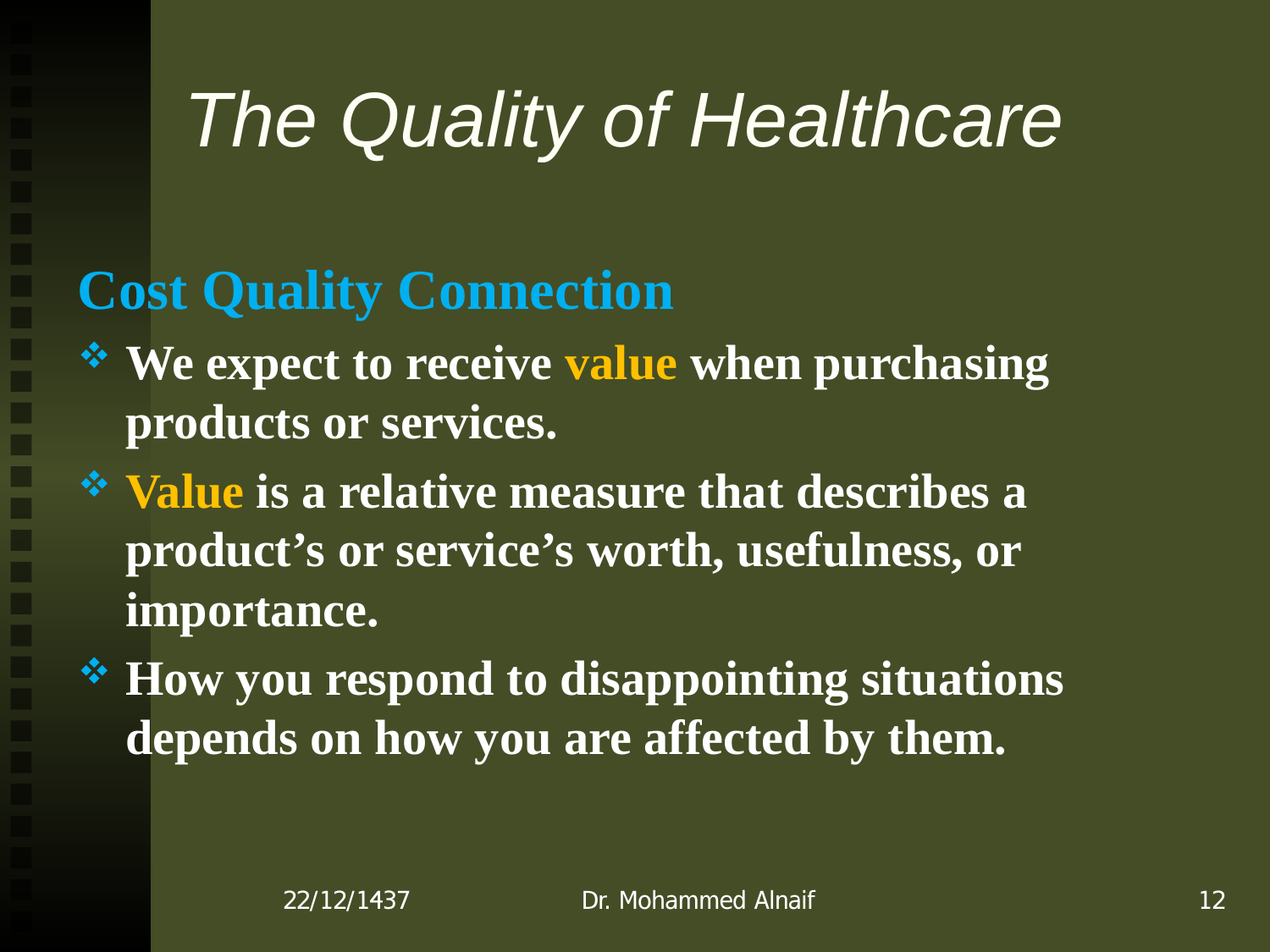

# The Quality of Healthcare
Cost Quality Connection
We expect to receive value when purchasing products or services.
Value is a relative measure that describes a product’s or service’s worth, usefulness, or importance.
How you respond to disappointing situations depends on how you are affected by them.
22/12/1437
Dr. Mohammed Alnaif
12